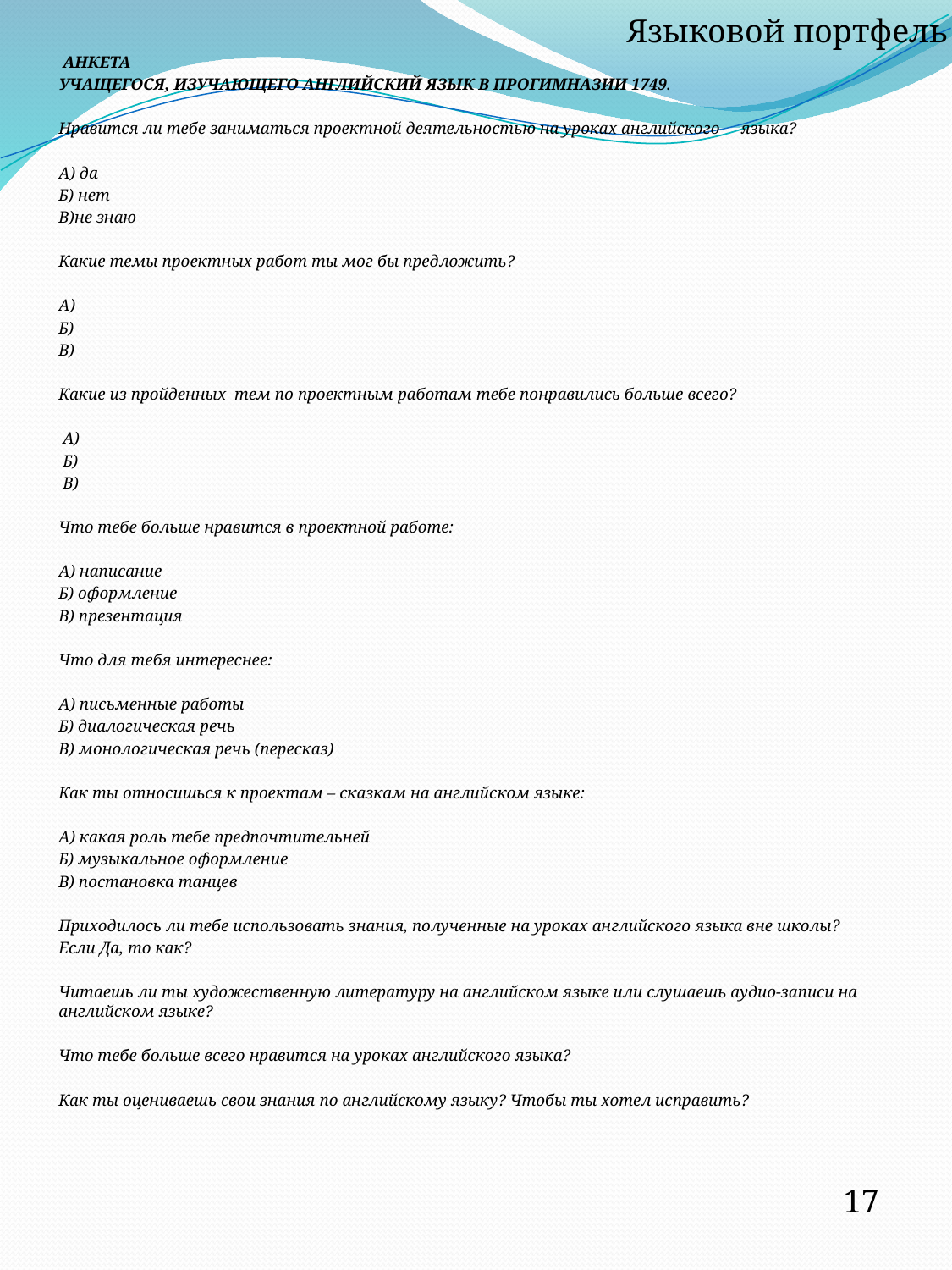

Языковой портфель
 АНКЕТА
УЧАЩЕГОСЯ, ИЗУЧАЮЩЕГО АНГЛИЙСКИЙ ЯЗЫК В ПРОГИМНАЗИИ 1749.

Нравится ли тебе заниматься проектной деятельностью на уроках английского     языка?

А) да
Б) нет
В)не знаю

Какие темы проектных работ ты мог бы предложить?

А)
Б)
В)

Какие из пройденных  тем по проектным работам тебе понравились больше всего?

 А)
 Б)
 В)

Что тебе больше нравится в проектной работе:

А) написание
Б) оформление
В) презентация

Что для тебя интереснее:

А) письменные работы
Б) диалогическая речь
В) монологическая речь (пересказ)

Как ты относишься к проектам – сказкам на английском языке:

А) какая роль тебе предпочтительней
Б) музыкальное оформление
В) постановка танцев

Приходилось ли тебе использовать знания, полученные на уроках английского языка вне школы?
Если Да, то как?

Читаешь ли ты художественную литературу на английском языке или слушаешь аудио-записи на английском языке?

Что тебе больше всего нравится на уроках английского языка?

Как ты оцениваешь свои знания по английскому языку? Чтобы ты хотел исправить?

17